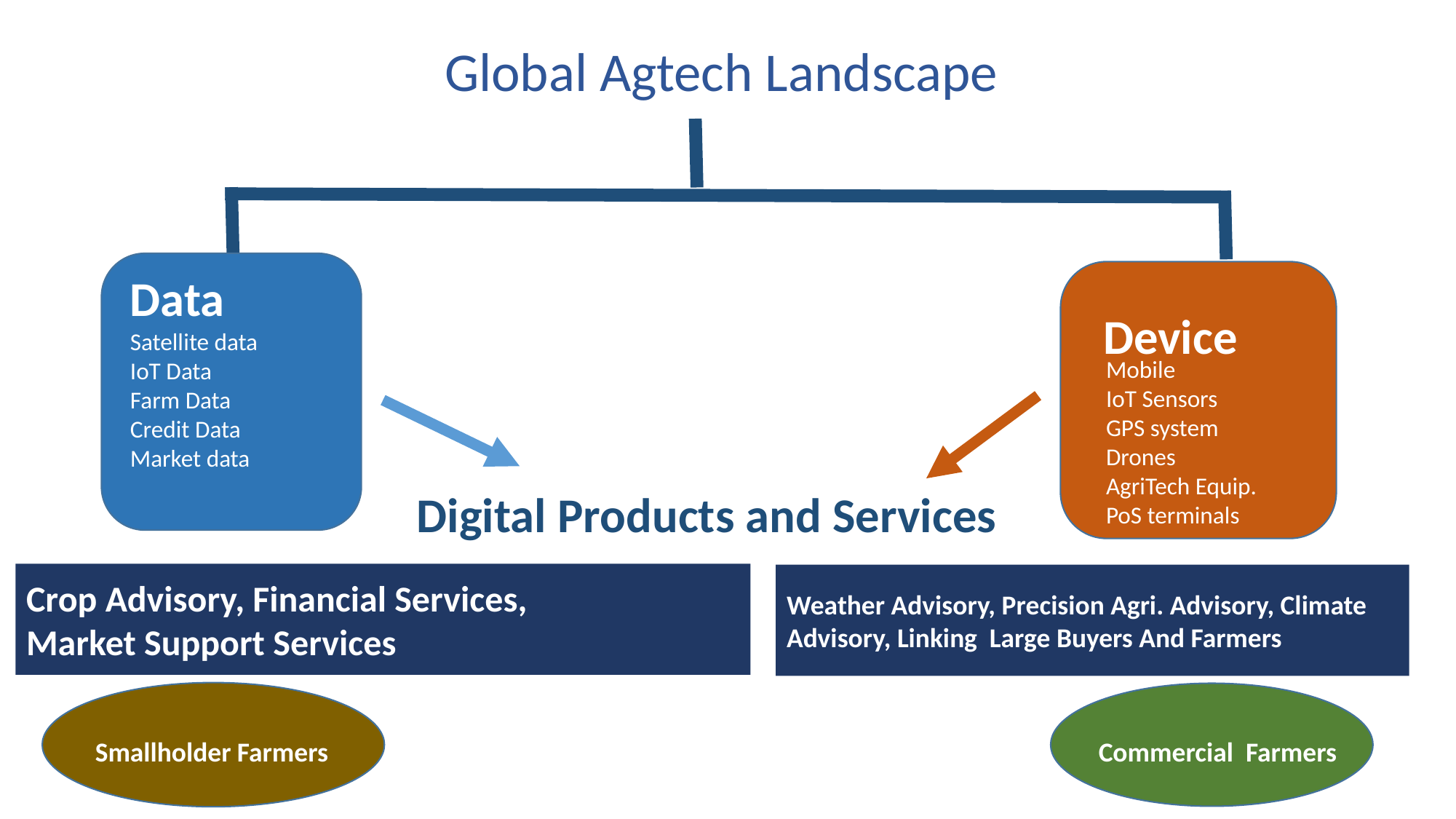

# Global Agtech Landscape

Data
Satellite data
IoT Data
Farm Data
Credit Data
Market data

Mobile
IoT Sensors
GPS system
Drones
AgriTech Equip.
PoS terminals

Device
Digital Products and Services
Crop Advisory, Financial Services,
Market Support Services
Weather Advisory, Precision Agri. Advisory, Climate Advisory, Linking  Large Buyers And Farmers

Smallholder Farmers
Commercial  Farmers